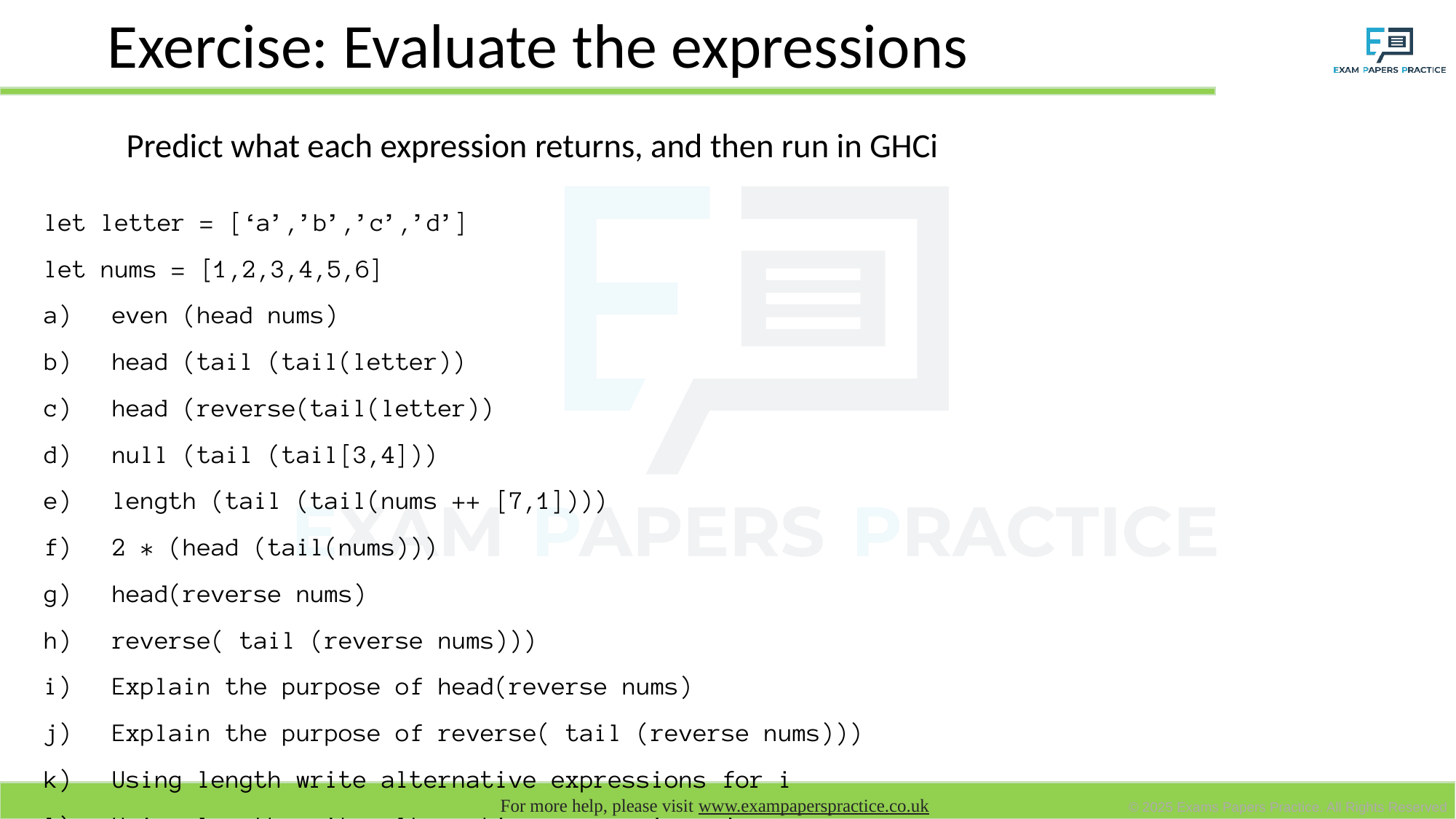

# Exercise: Evaluate the expressions
Predict what each expression returns, and then run in GHCi
let letter = [‘a’,’b’,’c’,’d’]
let nums = [1,2,3,4,5,6]
even (head nums)
head (tail (tail(letter))
head (reverse(tail(letter))
null (tail (tail[3,4]))
length (tail (tail(nums ++ [7,1])))
2 * (head (tail(nums)))
head(reverse nums)
reverse( tail (reverse nums)))
Explain the purpose of head(reverse nums)
Explain the purpose of reverse( tail (reverse nums)))
Using length write alternative expressions for i
Using length write alternative expressions j